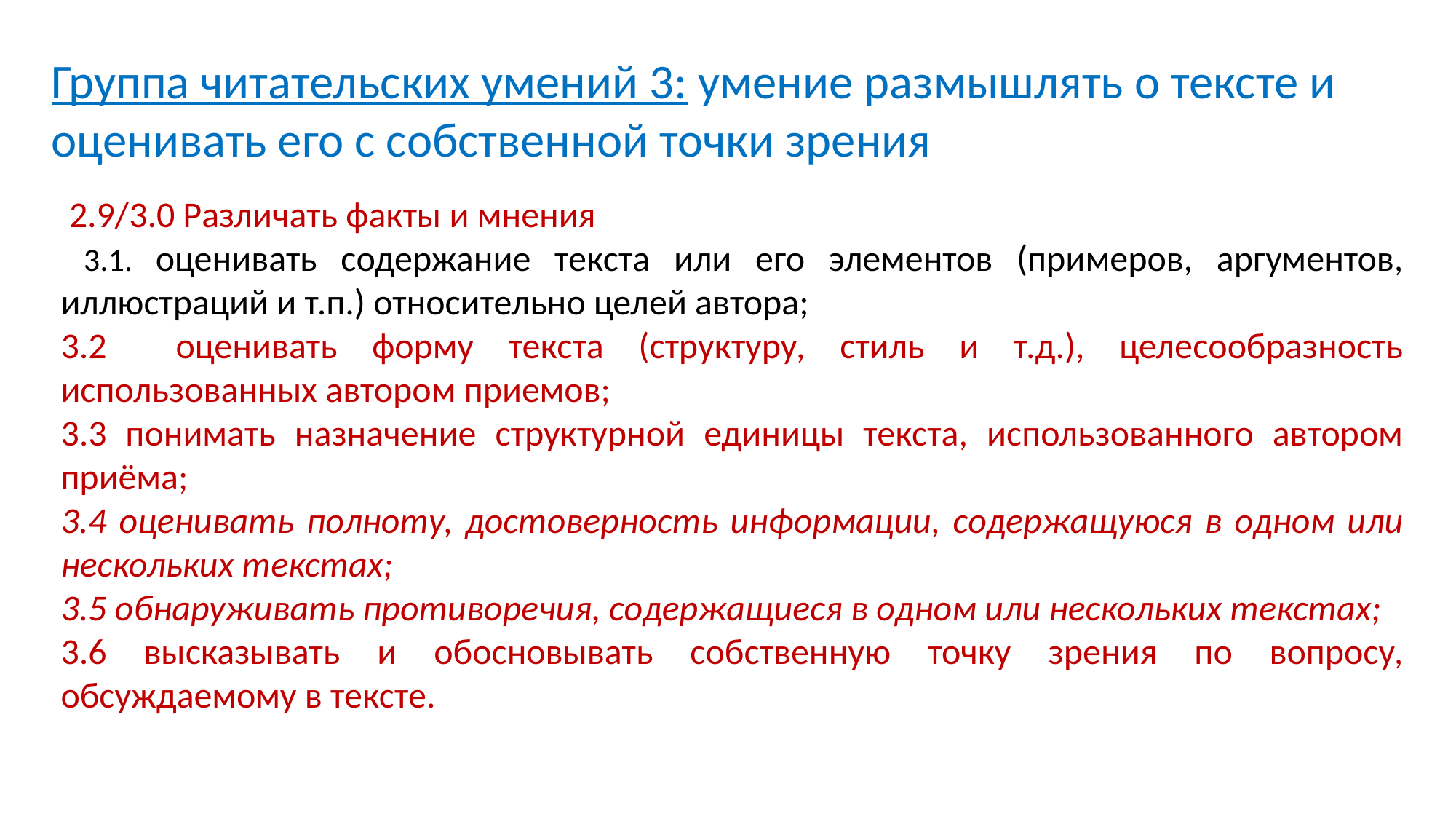

Читательские умения
Группа читательских умений 3: умение размышлять о тексте и оценивать его с собственной точки зрения
 2.9/3.0 Различать факты и мнения
 3.1. оценивать содержание текста или его элементов (примеров, аргументов, иллюстраций и т.п.) относительно целей автора;
3.2  оценивать форму текста (структуру, стиль и т.д.), целесообразность использованных автором приемов;
3.3 понимать назначение структурной единицы текста, использованного автором приёма;
3.4 оценивать полноту, достоверность информации, содержащуюся в одном или нескольких текстах;
3.5 обнаруживать противоречия, содержащиеся в одном или нескольких текстах;
3.6 высказывать и обосновывать собственную точку зрения по вопросу, обсуждаемому в тексте.